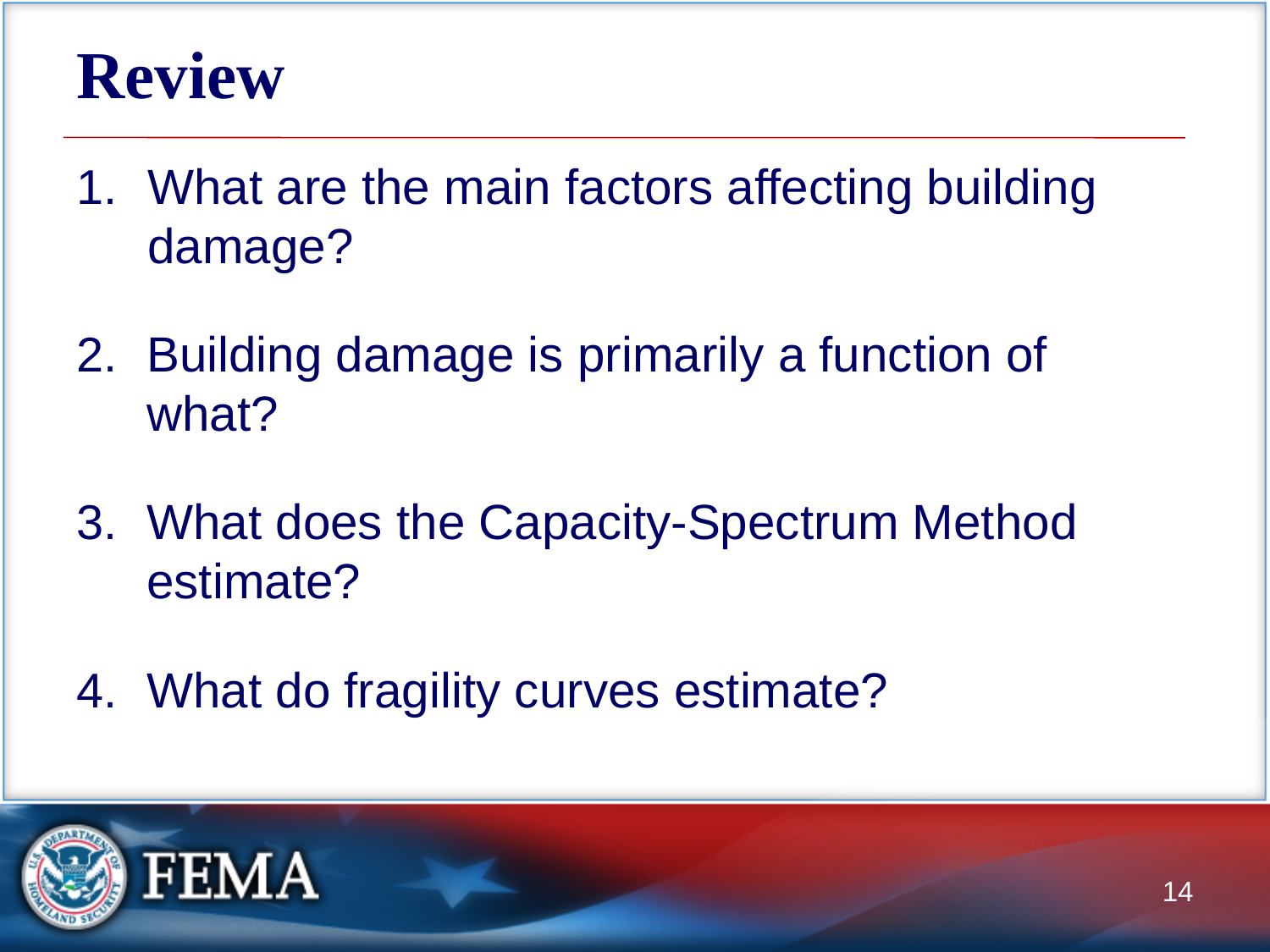

# Review
What are the main factors affecting building damage?
Building damage is primarily a function of what?
What does the Capacity-Spectrum Method estimate?
What do fragility curves estimate?

14